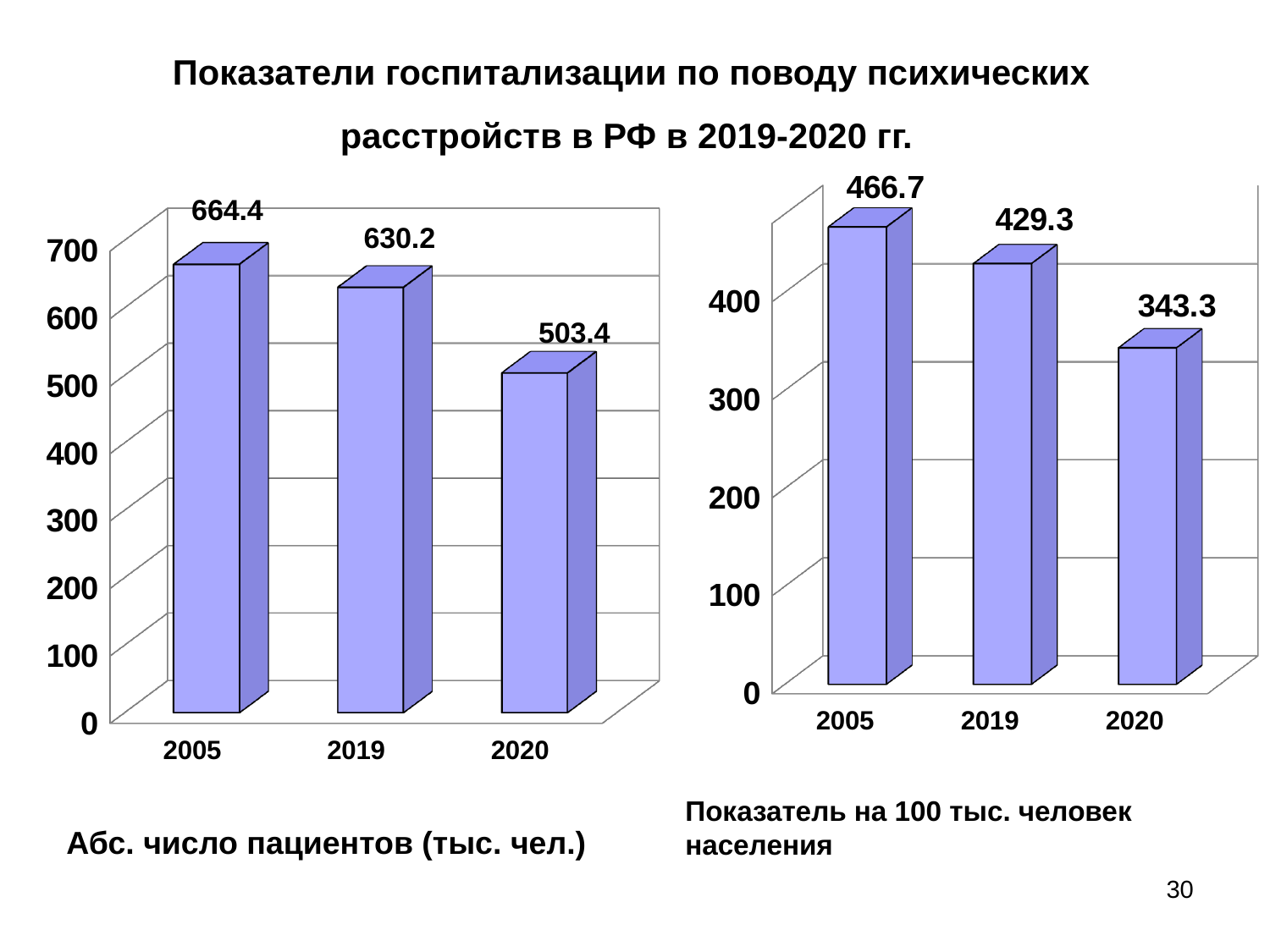

# Показатели госпитализации по поводу психических расстройств в РФ в 2019-2020 гг.

[unsupported chart]

[unsupported chart]

Показатель на 100 тыс. человек населения
Абс. число пациентов (тыс. чел.)
30